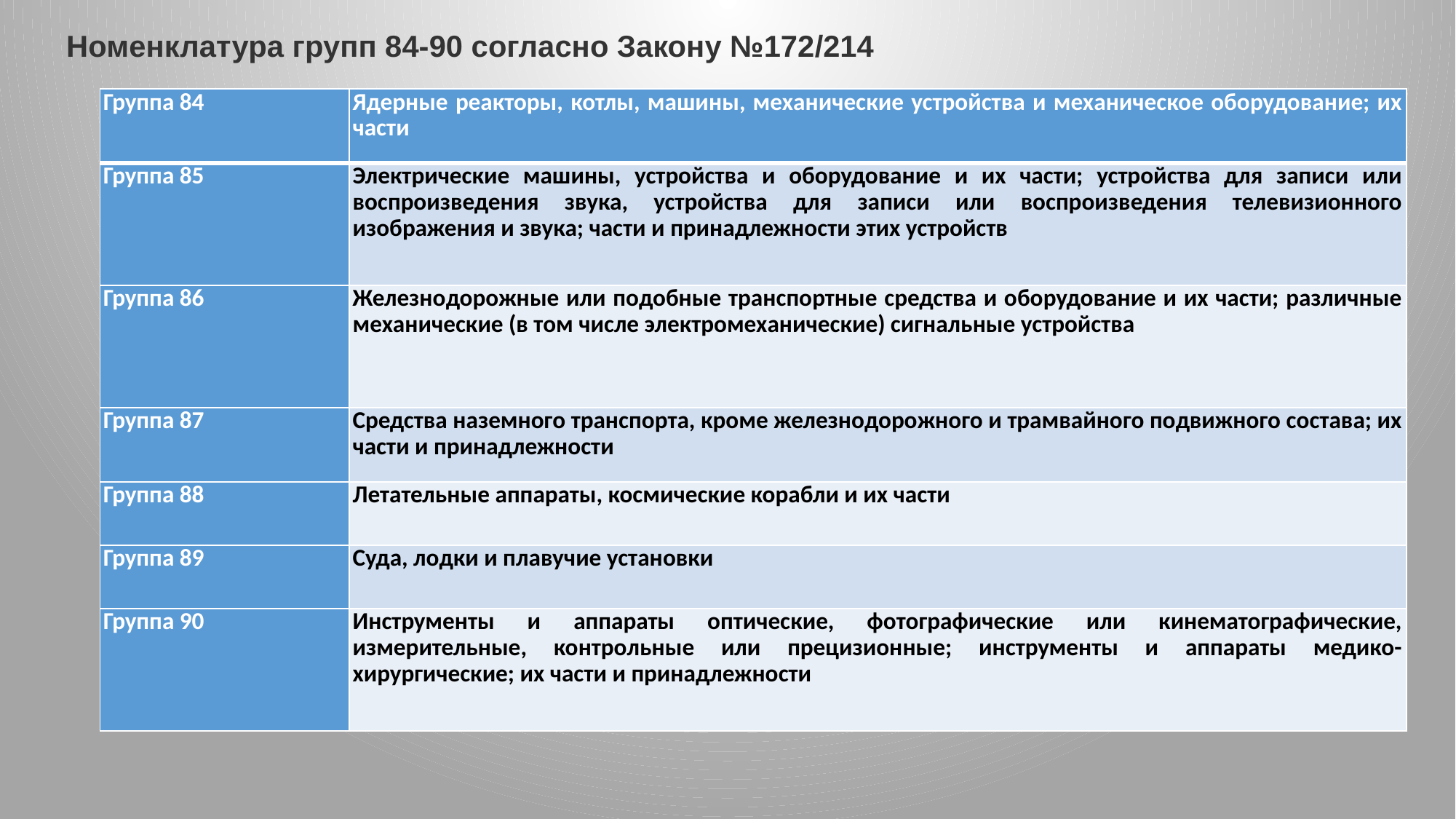

Номенклатура групп 84-90 согласно Закону №172/214
| Группа 84 | Ядерные реакторы, котлы, машины, механические устройства и механическое оборудование; их части |
| --- | --- |
| Группа 85 | Электрические машины, устройства и оборудование и их части; устройства для записи или воспроизведения звука, устройства для записи или воспроизведения телевизионного изображения и звука; части и принадлежности этих устройств |
| Группа 86 | Железнодорожные или подобные транспортные средства и оборудование и их части; различные механические (в том числе электромеханические) сигнальные устройства |
| Группа 87 | Средства наземного транспорта, кроме железнодорожного и трамвайного подвижного состава; их части и принадлежности |
| Группа 88 | Летательные аппараты, космические корабли и их части |
| Группа 89 | Суда, лодки и плавучие установки |
| Группа 90 | Инструменты и аппараты оптические, фотографические или кинематографические, измерительные, контрольные или прецизионные; инструменты и аппараты медико-хирургические; их части и принадлежности |